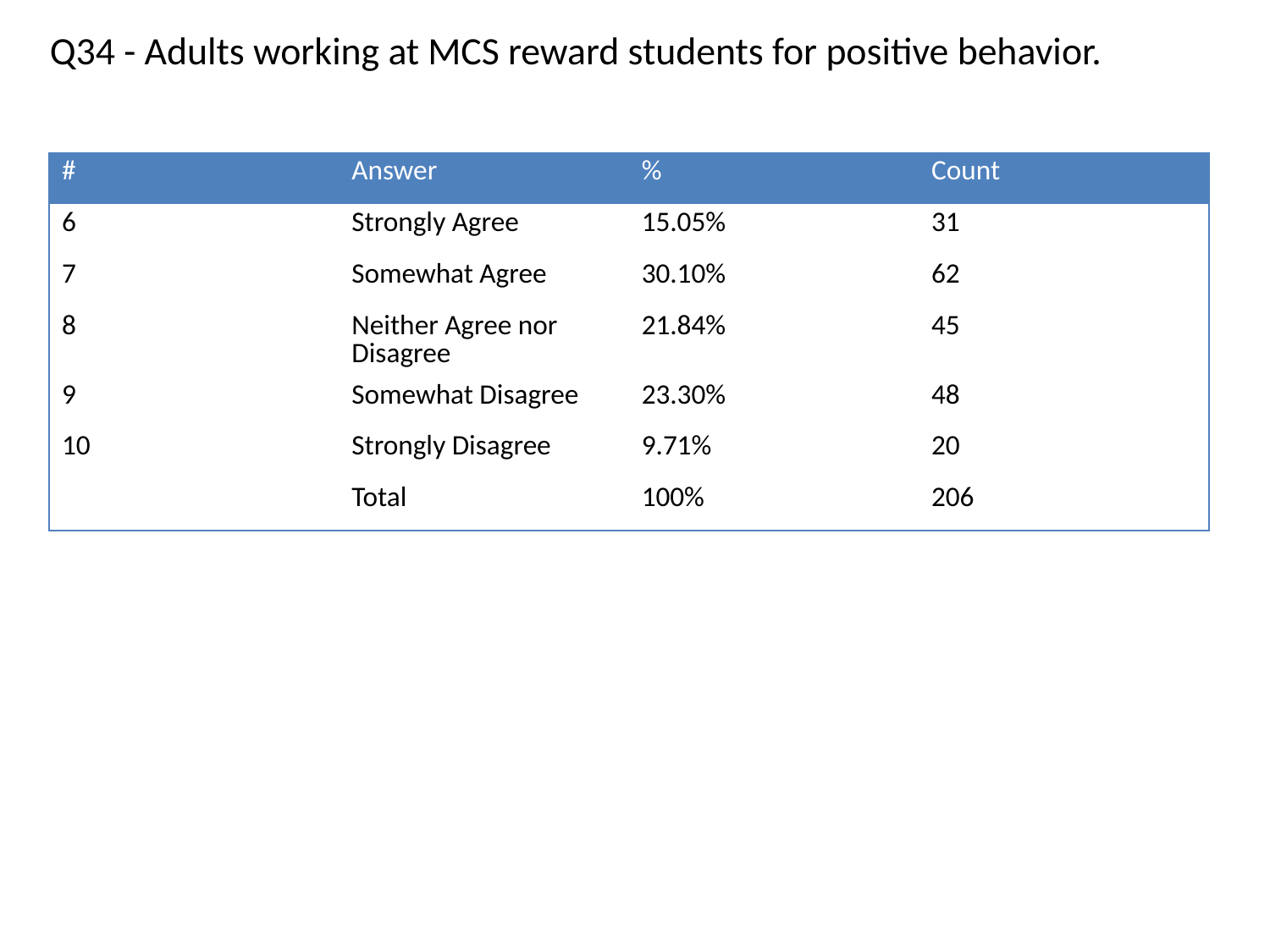

Q34 - Adults working at MCS reward students for positive behavior.
| # | Answer | % | Count |
| --- | --- | --- | --- |
| 6 | Strongly Agree | 15.05% | 31 |
| 7 | Somewhat Agree | 30.10% | 62 |
| 8 | Neither Agree nor Disagree | 21.84% | 45 |
| 9 | Somewhat Disagree | 23.30% | 48 |
| 10 | Strongly Disagree | 9.71% | 20 |
|  | Total | 100% | 206 |